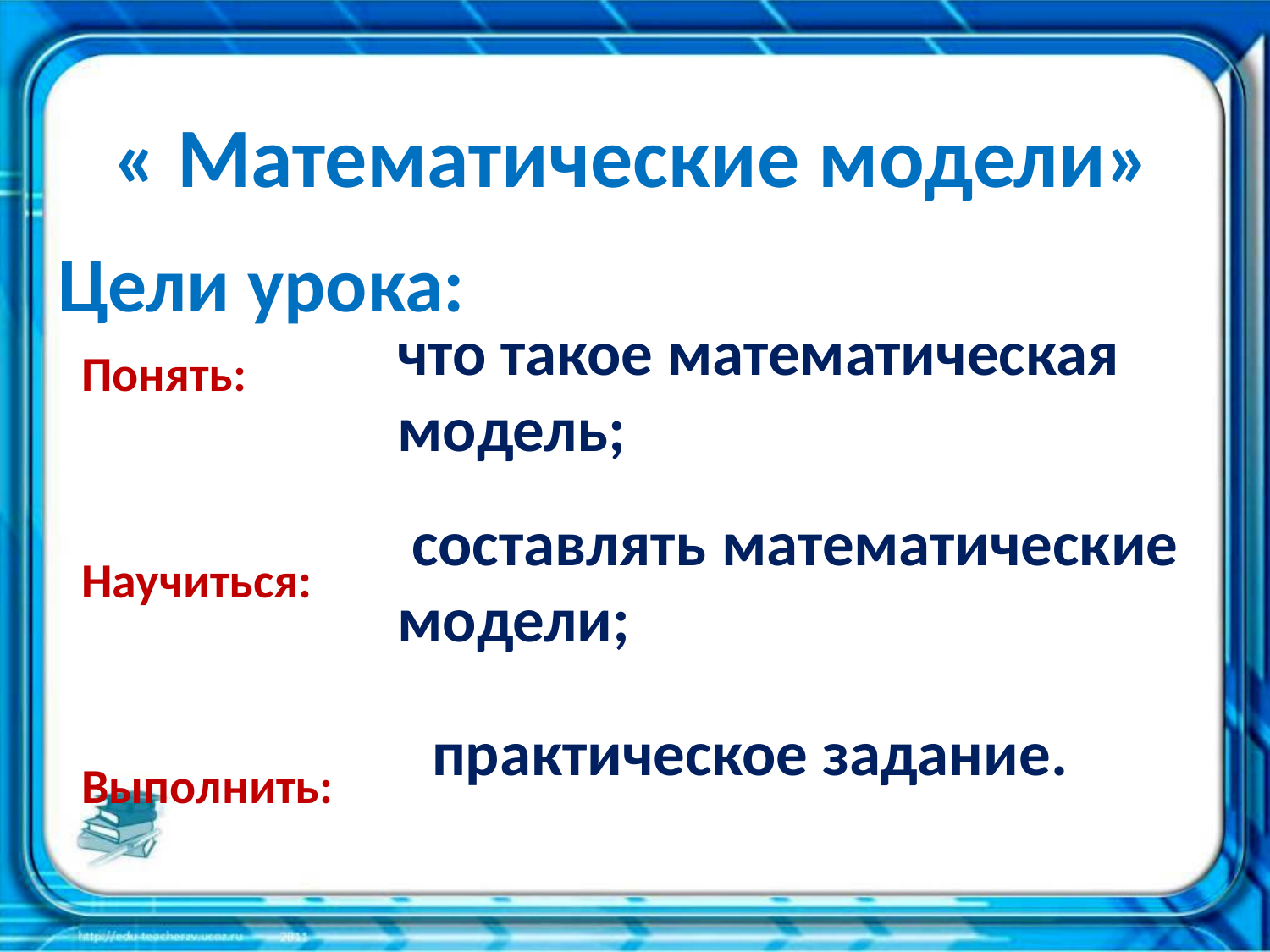

« Математические модели»
# Цели урока:
что такое математическая модель;
Понять:

Научиться:

Выполнить:

 составлять математические модели;
 практическое задание.